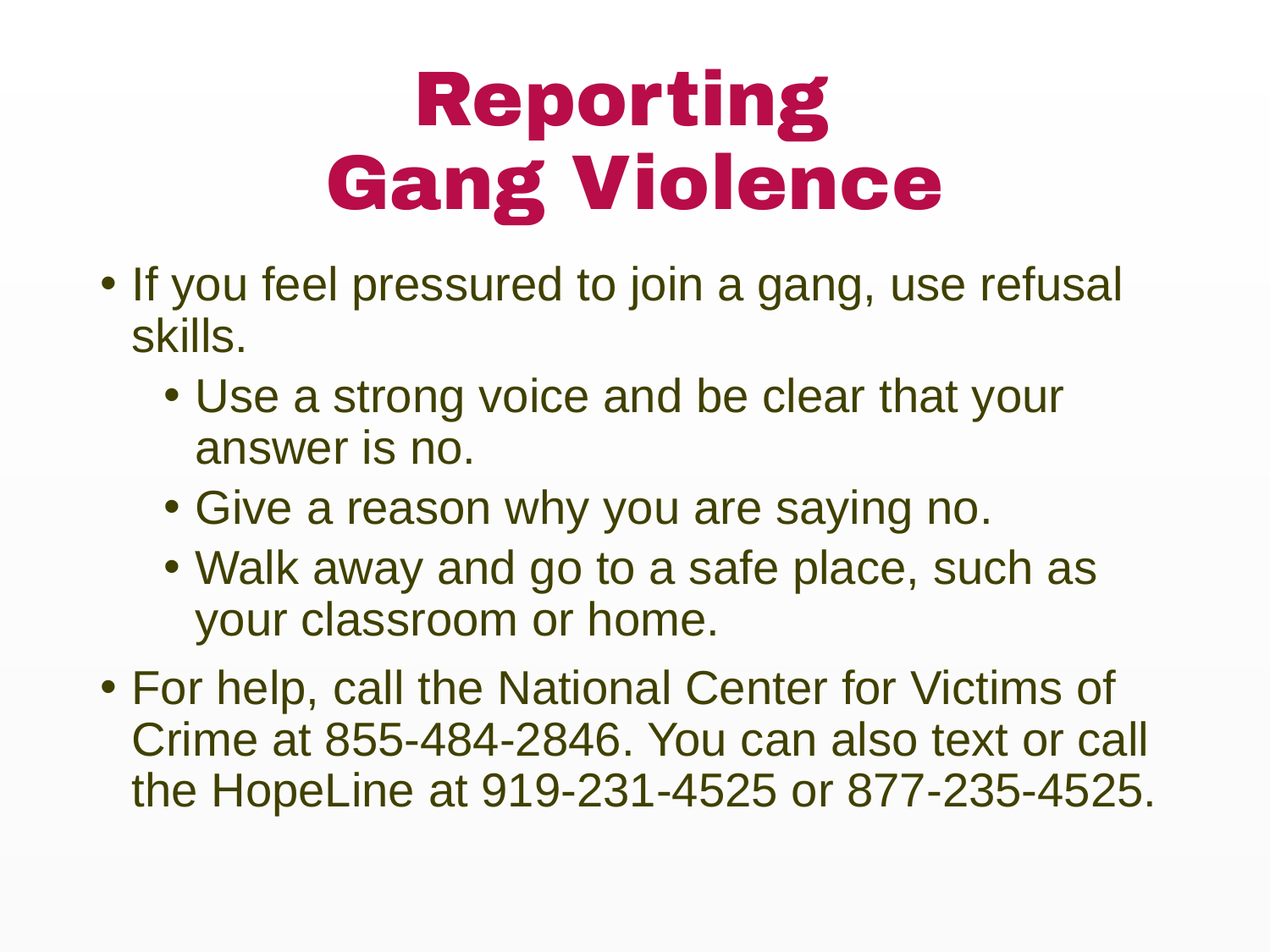

# Reporting Gang Violence
If you feel pressured to join a gang, use refusal skills.
Use a strong voice and be clear that your answer is no.
Give a reason why you are saying no.
Walk away and go to a safe place, such as your classroom or home.
For help, call the National Center for Victims of Crime at 855-484-2846. You can also text or call the HopeLine at 919-231-4525 or 877-235-4525.